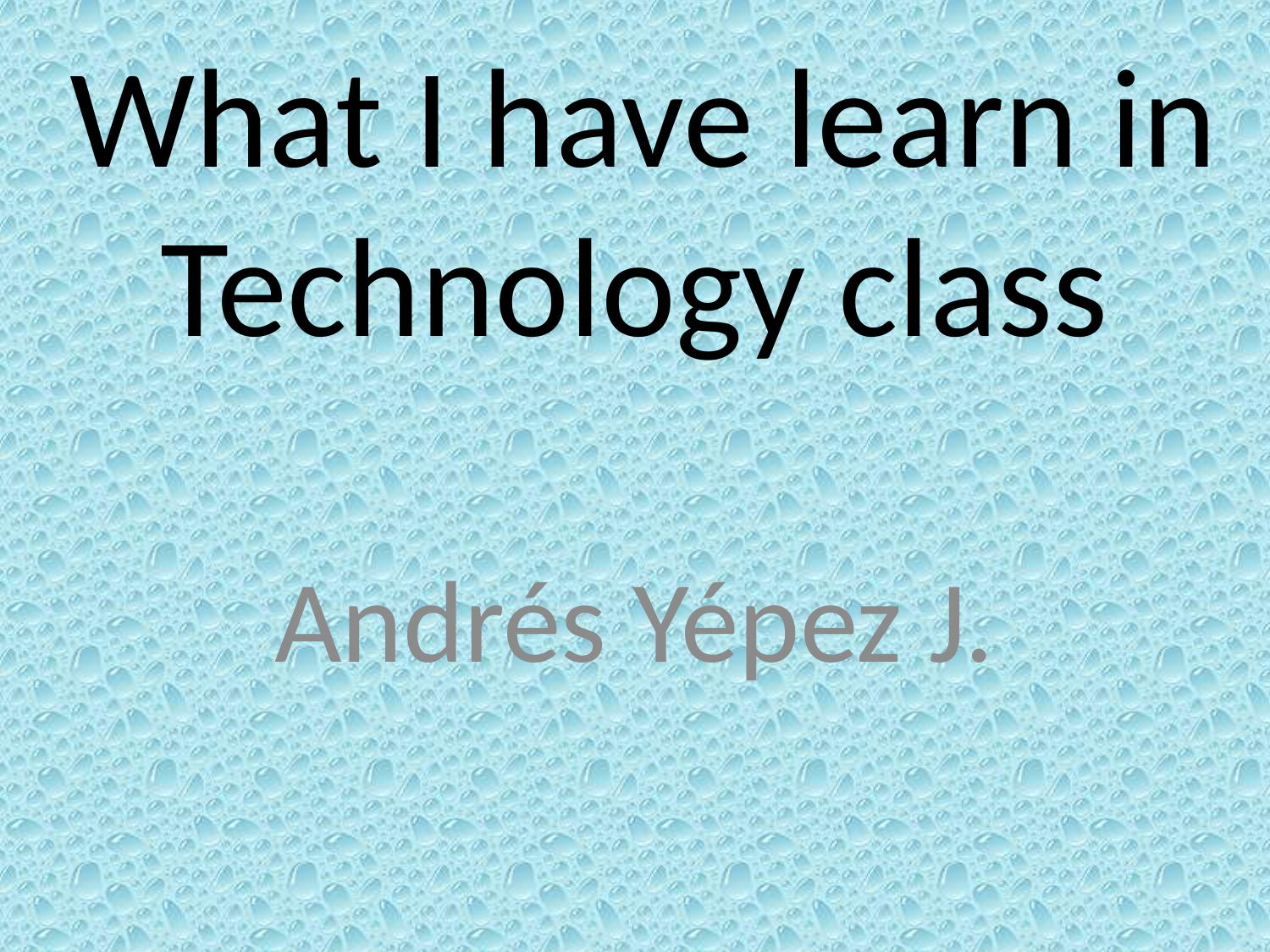

# What I have learn in Technology class
Andrés Yépez J.